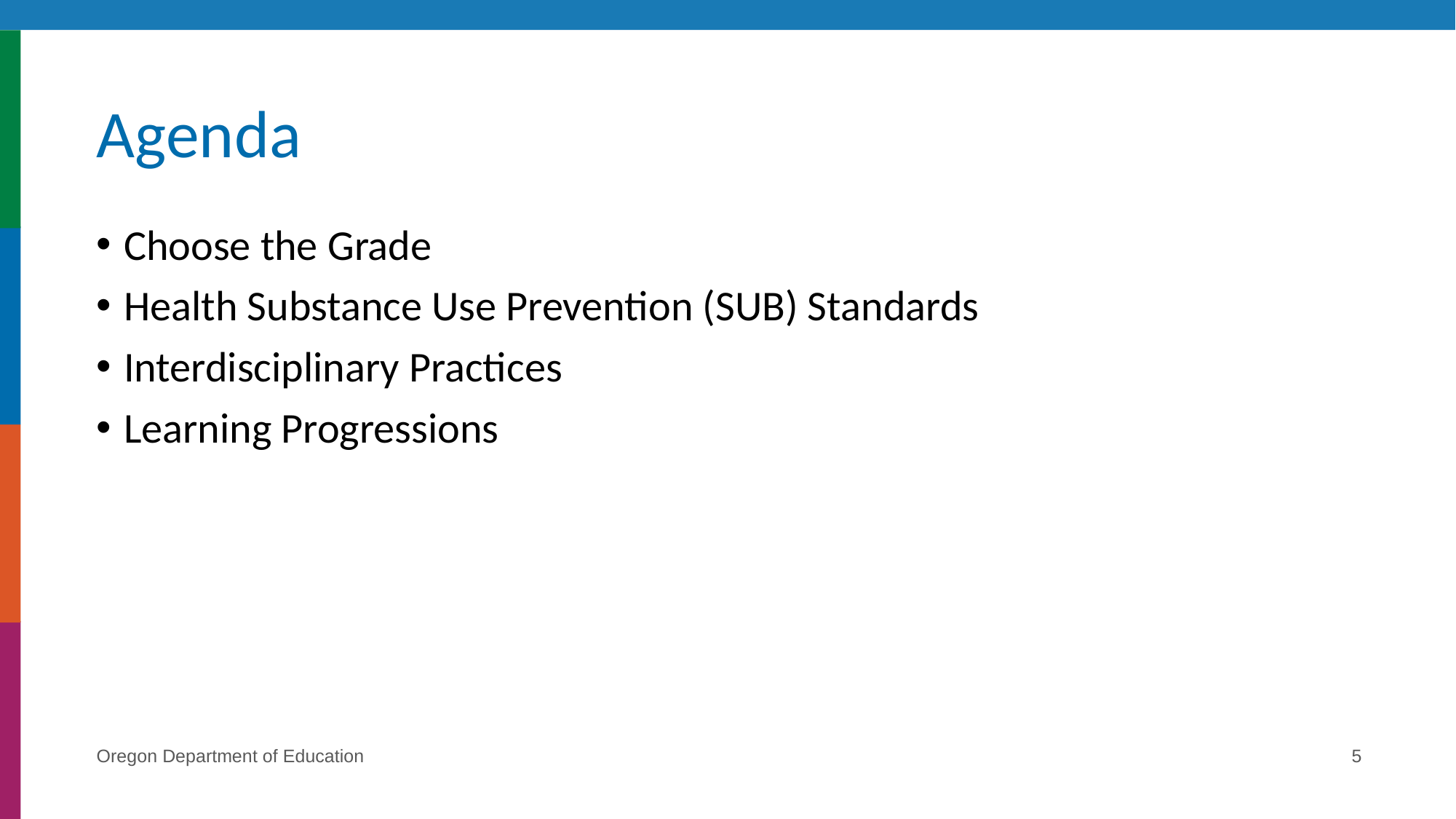

# Agenda
Choose the Grade
Health Substance Use Prevention (SUB) Standards
Interdisciplinary Practices
Learning Progressions
Oregon Department of Education
5